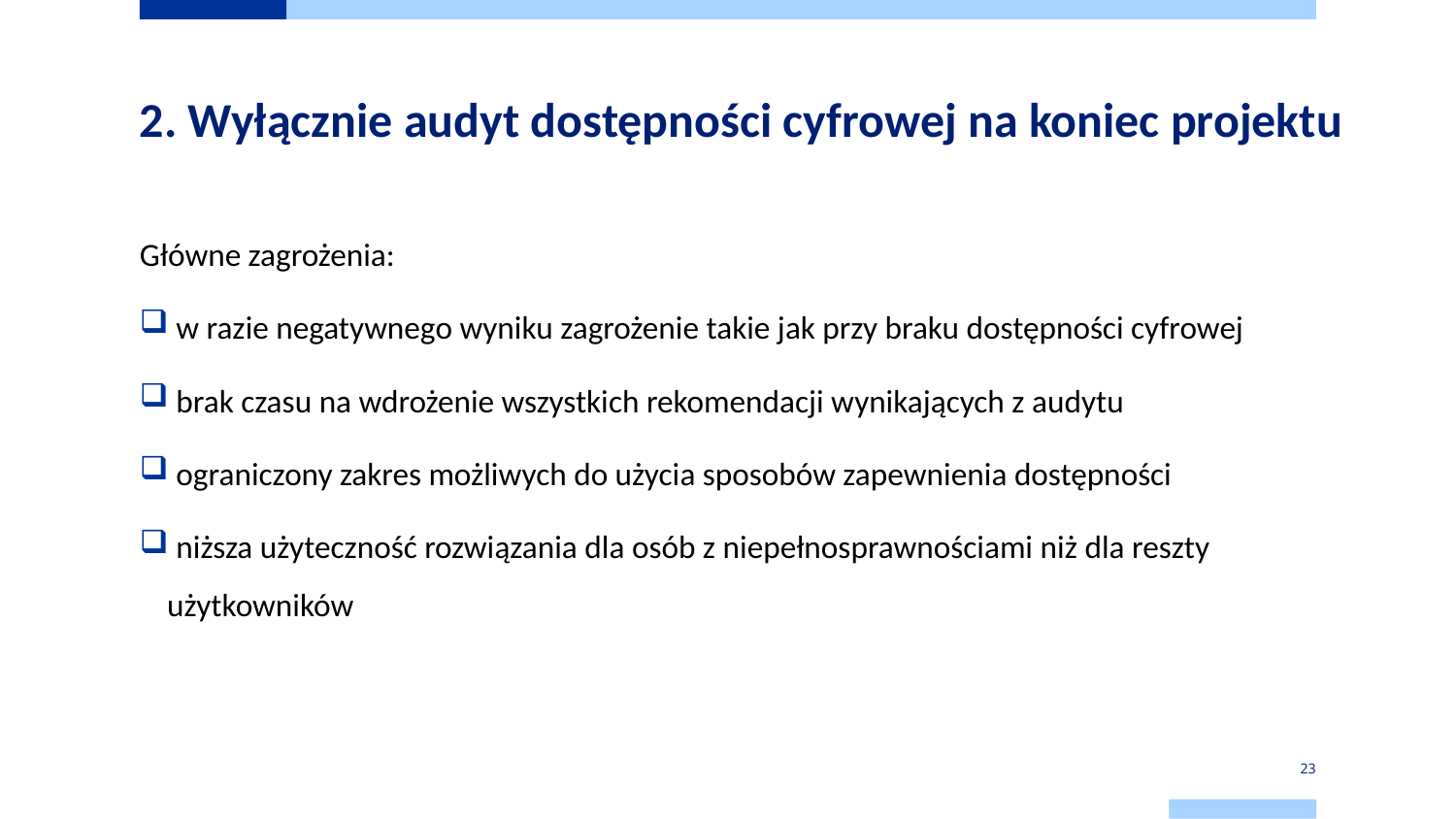

# 2. Wyłącznie audyt dostępności cyfrowej na koniec projektu
Główne zagrożenia:
 w razie negatywnego wyniku zagrożenie takie jak przy braku dostępności cyfrowej
 brak czasu na wdrożenie wszystkich rekomendacji wynikających z audytu
 ograniczony zakres możliwych do użycia sposobów zapewnienia dostępności
 niższa użyteczność rozwiązania dla osób z niepełnosprawnościami niż dla reszty użytkowników

23